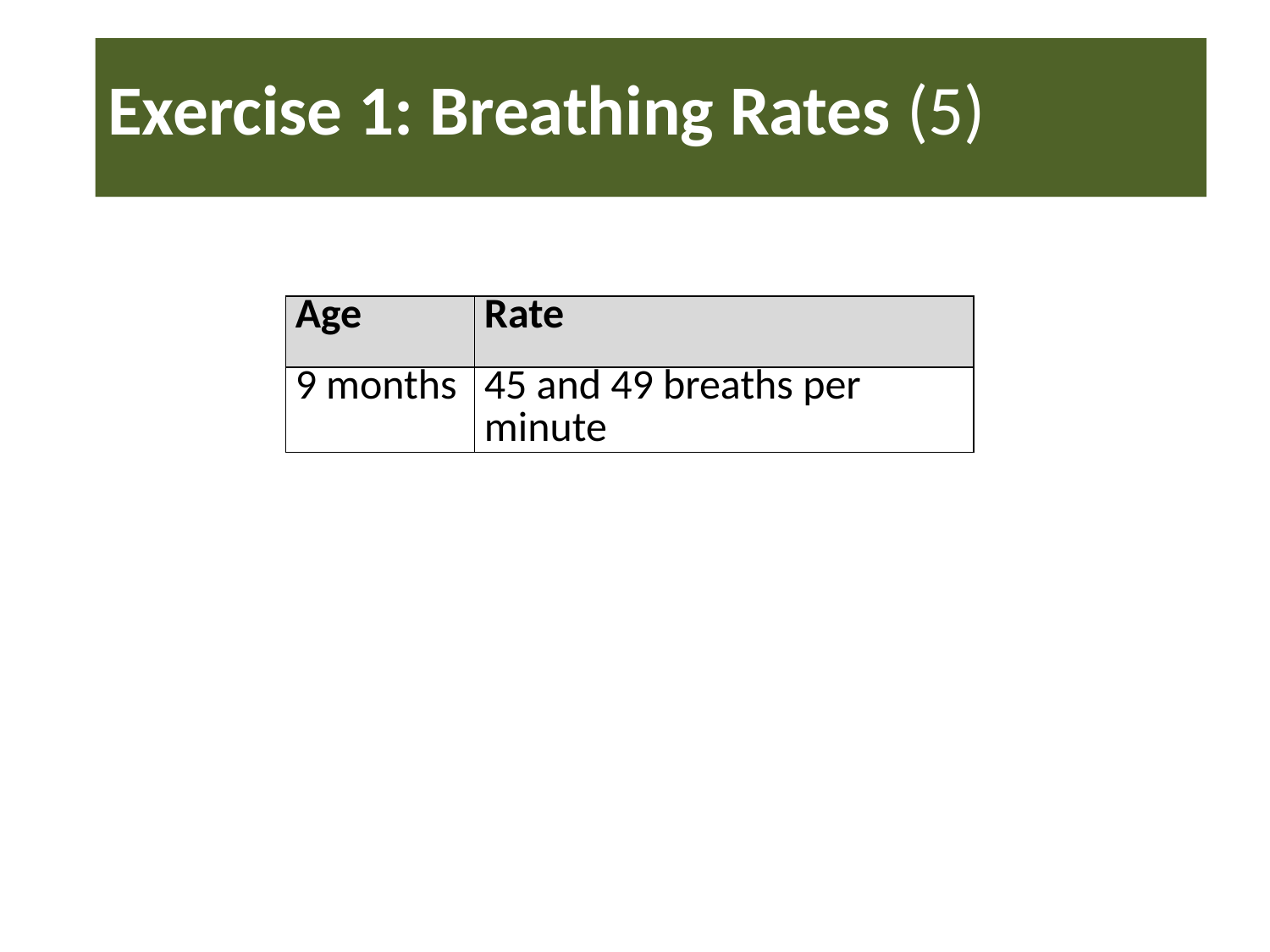

# Exercise 1: Breathing Rates (5)
| Age | Rate |
| --- | --- |
| 9 months | 45 and 49 breaths per minute |